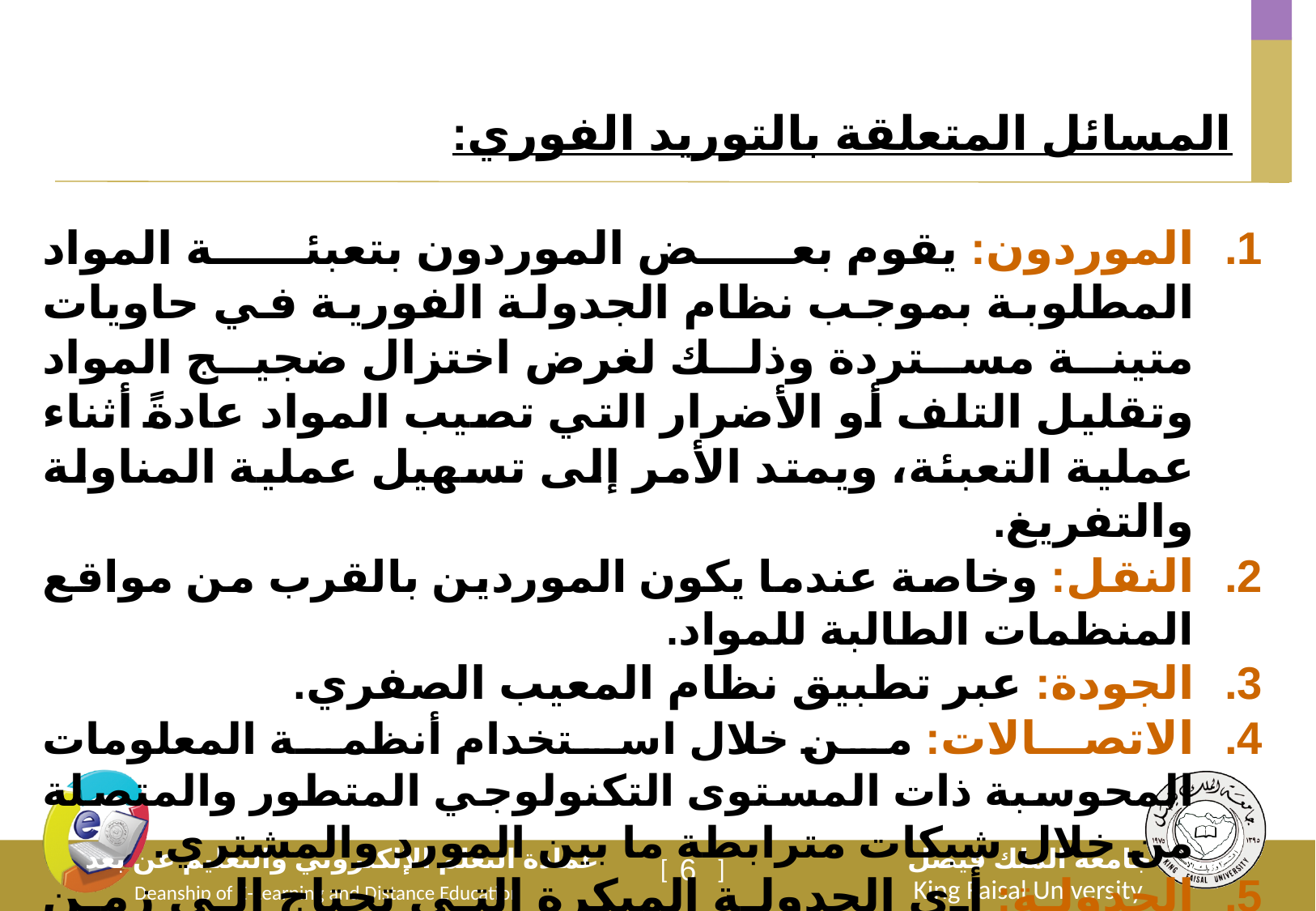

المسائل المتعلقة بالتوريد الفوري:
الموردون: يقوم بعض الموردون بتعبئة المواد المطلوبة بموجب نظام الجدولة الفورية في حاويات متينة مستردة وذلك لغرض اختزال ضجيج المواد وتقليل التلف أو الأضرار التي تصيب المواد عادةً أثناء عملية التعبئة، ويمتد الأمر إلى تسهيل عملية المناولة والتفريغ.
النقل: وخاصة عندما يكون الموردين بالقرب من مواقع المنظمات الطالبة للمواد.
الجودة: عبر تطبيق نظام المعيب الصفري.
الاتصالات: من خلال استخدام أنظمة المعلومات المحوسبة ذات المستوى التكنولوجي المتطور والمتصلة من خلال شبكات مترابطة ما بين المورد والمشتري.
الجدولة: أي الجدولة المبكرة التي تحتاج إلى زمن قصير لإنجاز عملية التهيئة والنصب وتحقيق الجودة العالية، ...